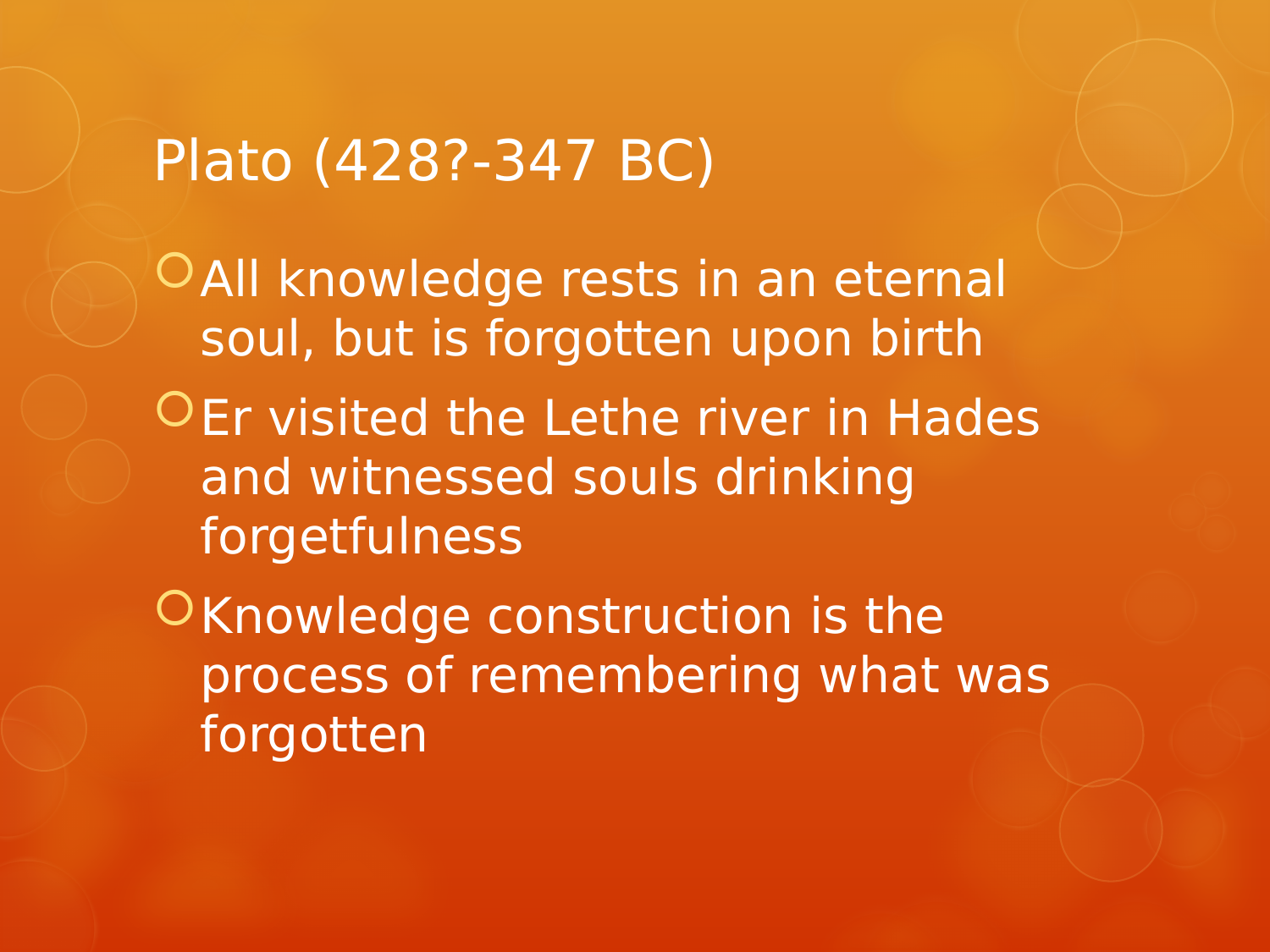

# Plato (428?-347 BC)
All knowledge rests in an eternal soul, but is forgotten upon birth
Er visited the Lethe river in Hades and witnessed souls drinking forgetfulness
Knowledge construction is the process of remembering what was forgotten